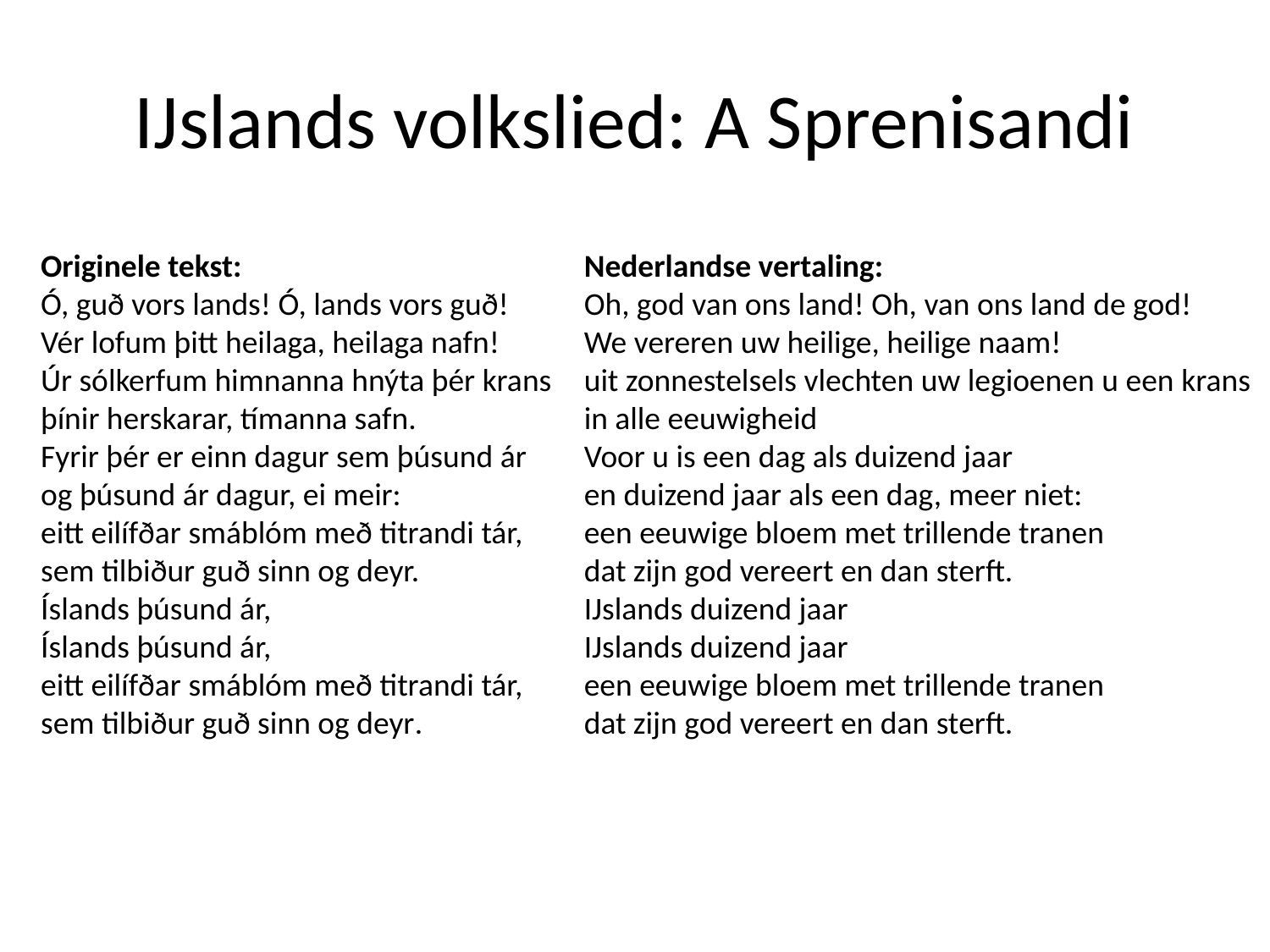

# IJslands volkslied: A Sprenisandi
Originele tekst:
Ó, guð vors lands! Ó, lands vors guð!
Vér lofum þitt heilaga, heilaga nafn!
Úr sólkerfum himnanna hnýta þér krans
þínir herskarar, tímanna safn.
Fyrir þér er einn dagur sem þúsund ár
og þúsund ár dagur, ei meir:
eitt eilífðar smáblóm með titrandi tár,
sem tilbiður guð sinn og deyr.
Íslands þúsund ár,
Íslands þúsund ár,
eitt eilífðar smáblóm með titrandi tár,
sem tilbiður guð sinn og deyr.
Nederlandse vertaling:
Oh, god van ons land! Oh, van ons land de god!
We vereren uw heilige, heilige naam!
uit zonnestelsels vlechten uw legioenen u een krans
in alle eeuwigheid
Voor u is een dag als duizend jaar
en duizend jaar als een dag, meer niet:
een eeuwige bloem met trillende tranen
dat zijn god vereert en dan sterft.
IJslands duizend jaar
IJslands duizend jaar
een eeuwige bloem met trillende tranen
dat zijn god vereert en dan sterft.